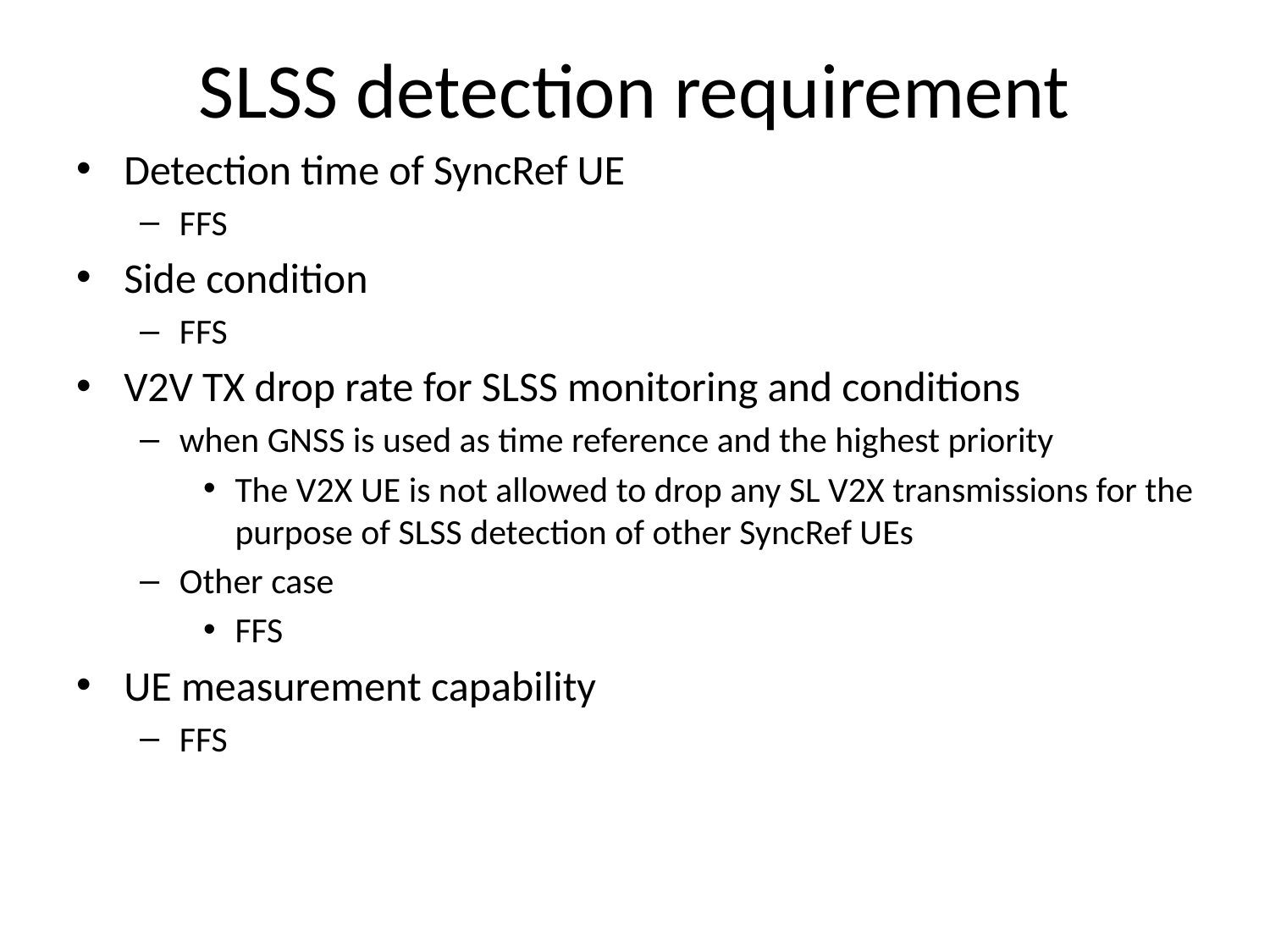

# SLSS detection requirement
Detection time of SyncRef UE
FFS
Side condition
FFS
V2V TX drop rate for SLSS monitoring and conditions
when GNSS is used as time reference and the highest priority
The V2X UE is not allowed to drop any SL V2X transmissions for the purpose of SLSS detection of other SyncRef UEs
Other case
FFS
UE measurement capability
FFS